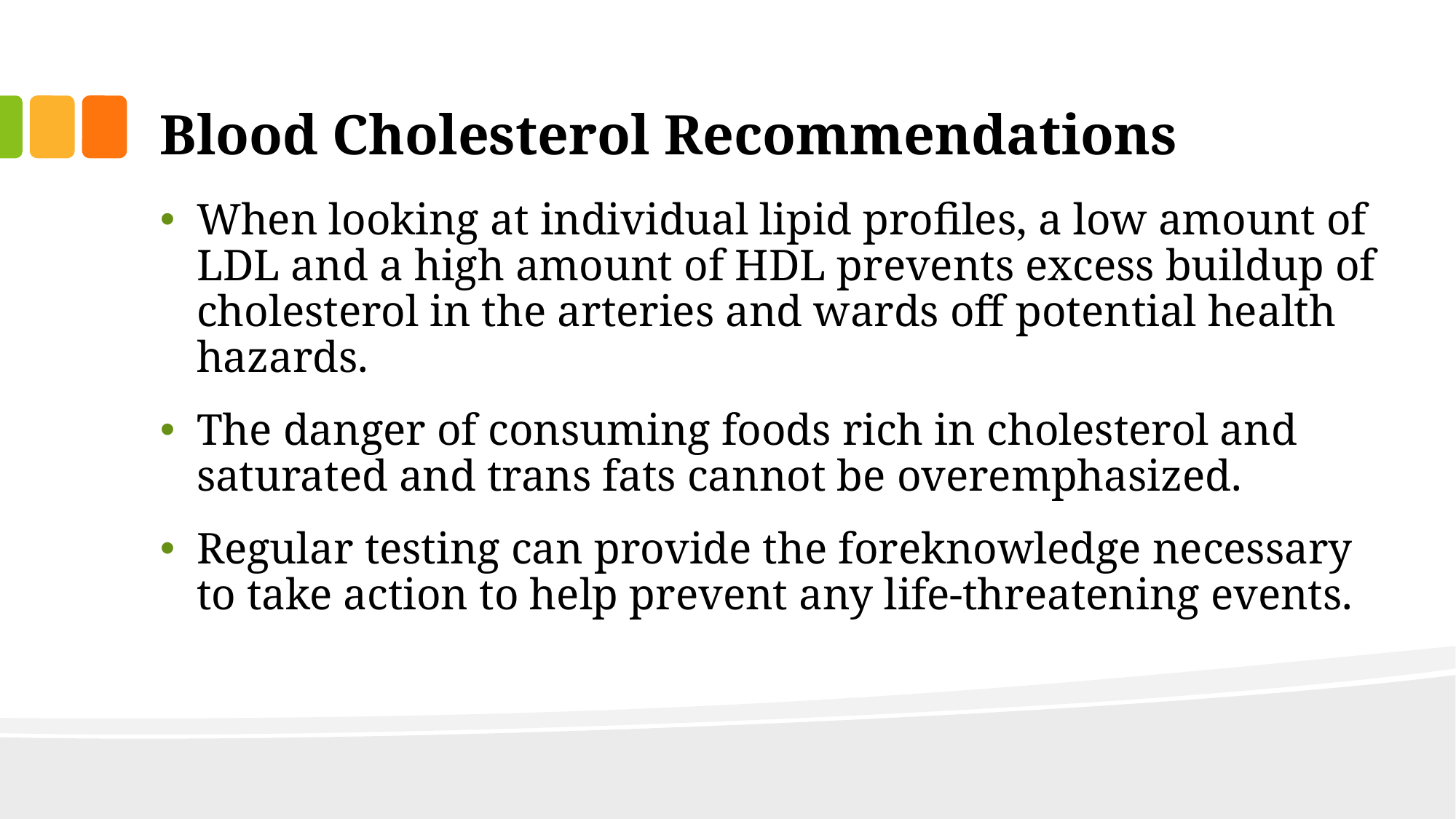

# Blood Cholesterol Recommendations
When looking at individual lipid profiles, a low amount of LDL and a high amount of HDL prevents excess buildup of cholesterol in the arteries and wards off potential health hazards.
The danger of consuming foods rich in cholesterol and saturated and trans fats cannot be overemphasized.
Regular testing can provide the foreknowledge necessary to take action to help prevent any life-threatening events.